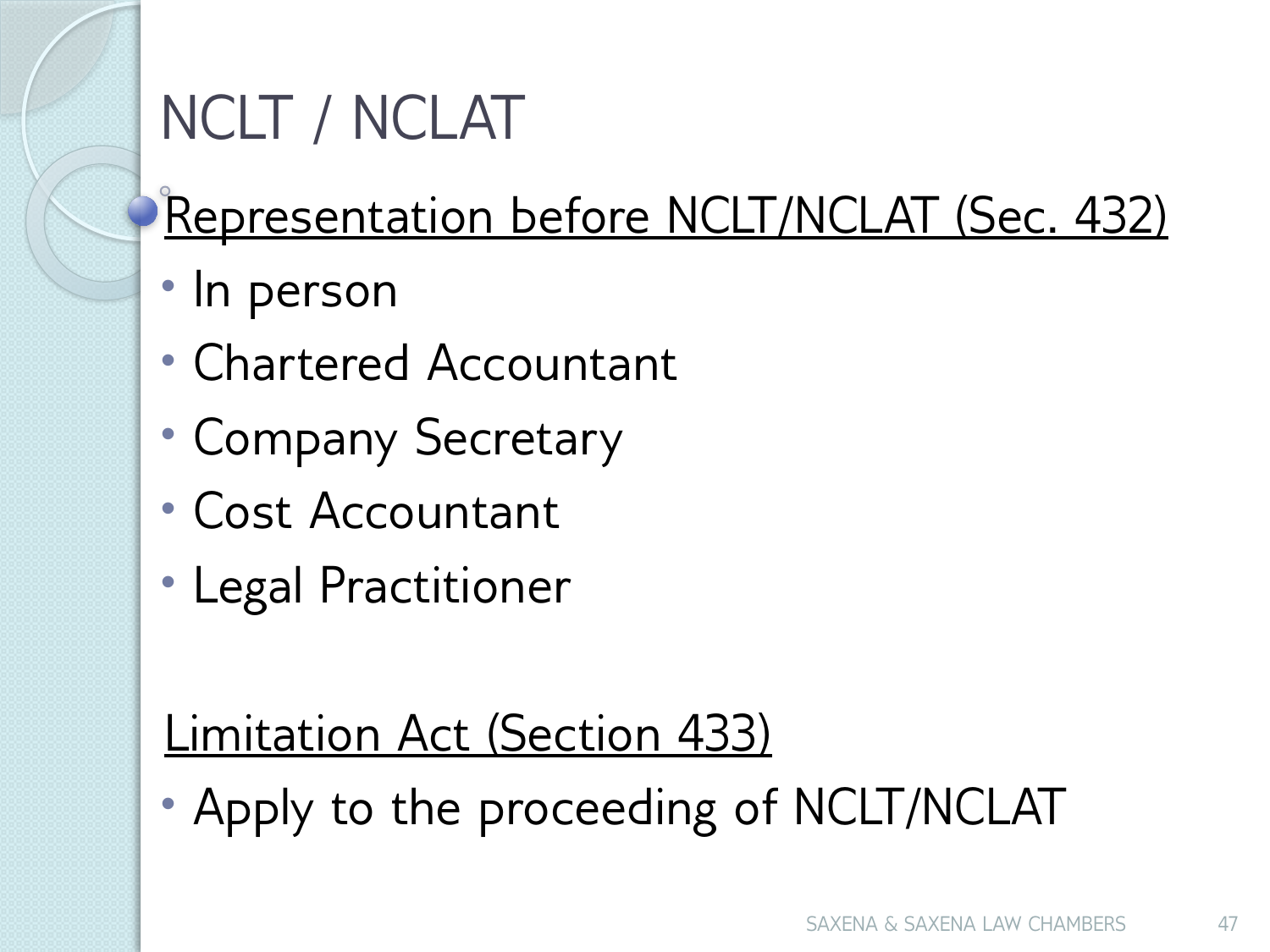

# NCLT / NCLAT
Representation before NCLT/NCLAT (Sec. 432)
In person
Chartered Accountant
Company Secretary
Cost Accountant
Legal Practitioner

Limitation Act (Section 433)
Apply to the proceeding of NCLT/NCLAT
SAXENA & SAXENA LAW CHAMBERS
47